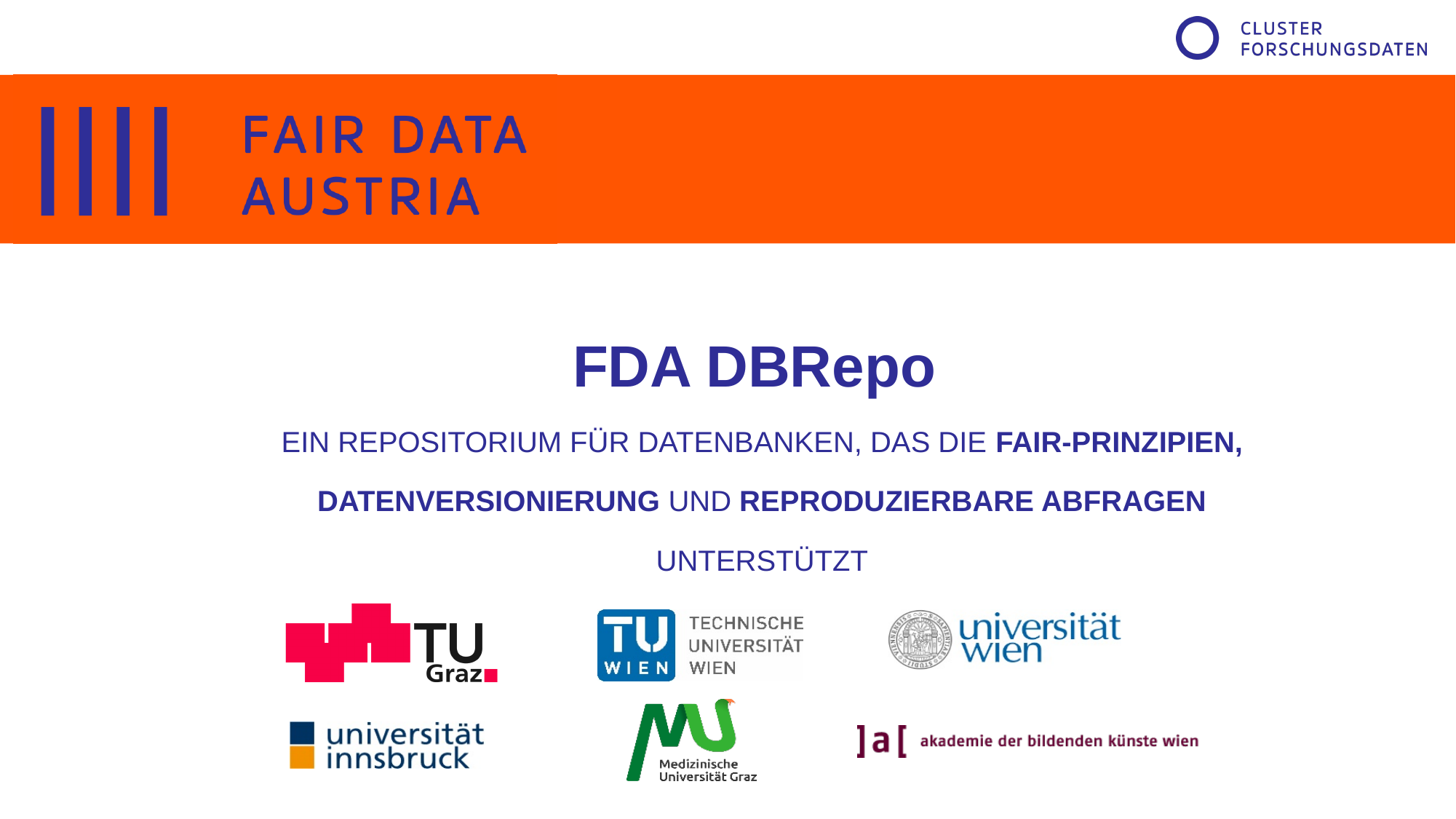

FDA DBRepo
Ein repositorium für datenbanken, das die FAIR-Prinzipien, Datenversionierung und reproduzierbare abfragen unterstützt